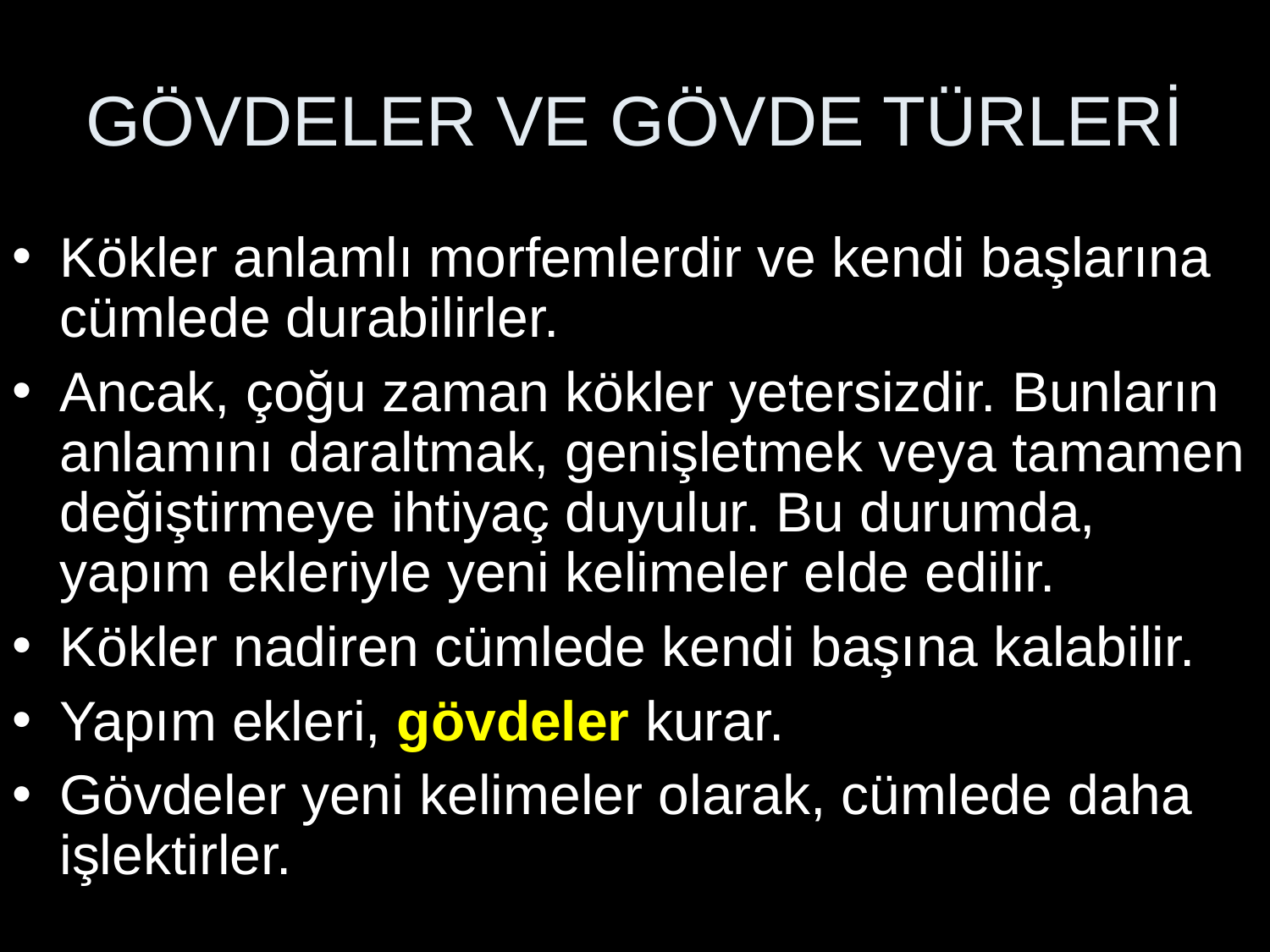

# GÖVDELER VE GÖVDE TÜRLERİ
Kökler anlamlı morfemlerdir ve kendi başlarına cümlede durabilirler.
Ancak, çoğu zaman kökler yetersizdir. Bunların anlamını daraltmak, genişletmek veya tamamen değiştirmeye ihtiyaç duyulur. Bu durumda, yapım ekleriyle yeni kelimeler elde edilir.
Kökler nadiren cümlede kendi başına kalabilir.
Yapım ekleri, gövdeler kurar.
Gövdeler yeni kelimeler olarak, cümlede daha işlektirler.